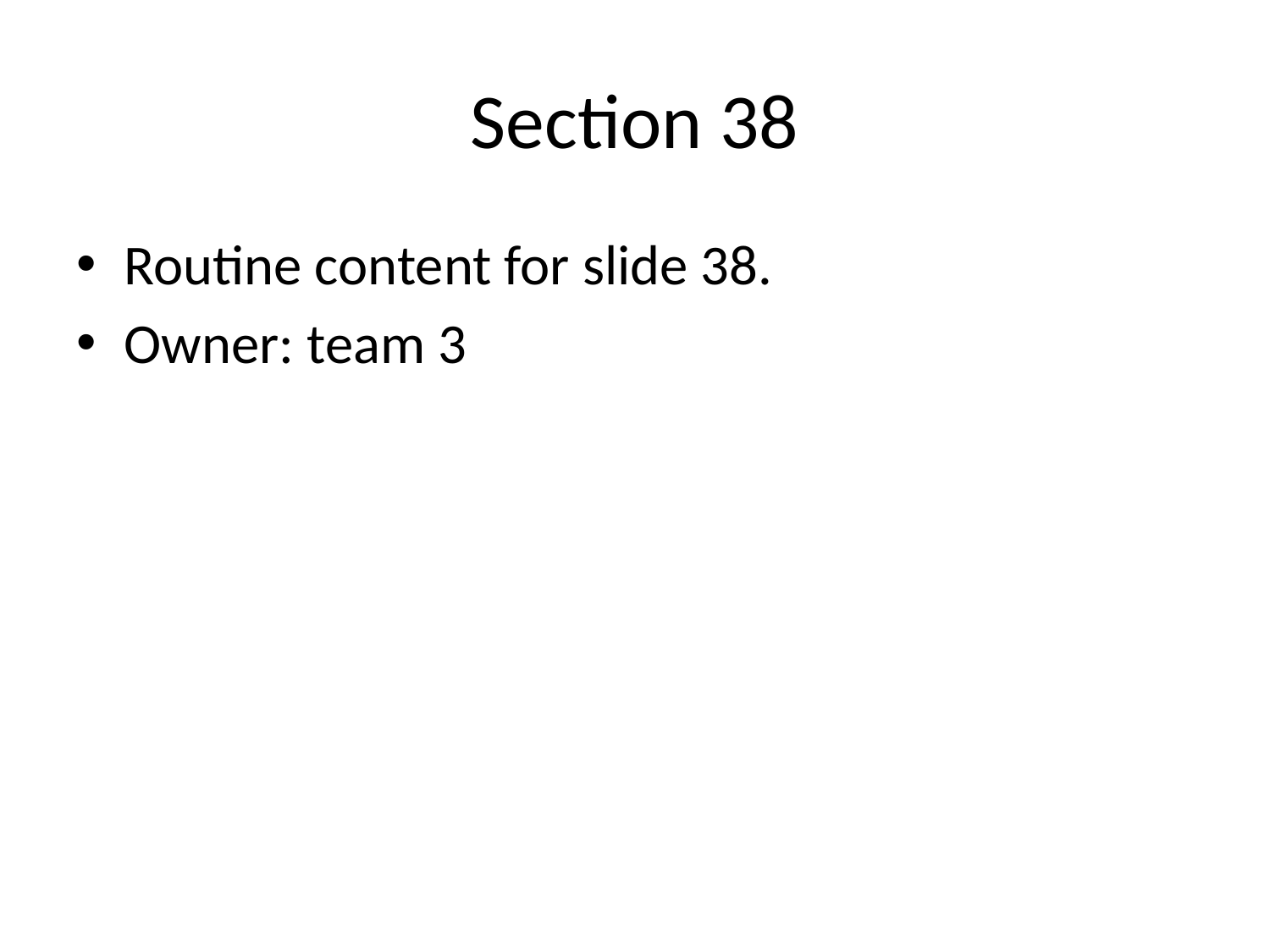

# Section 38
Routine content for slide 38.
Owner: team 3